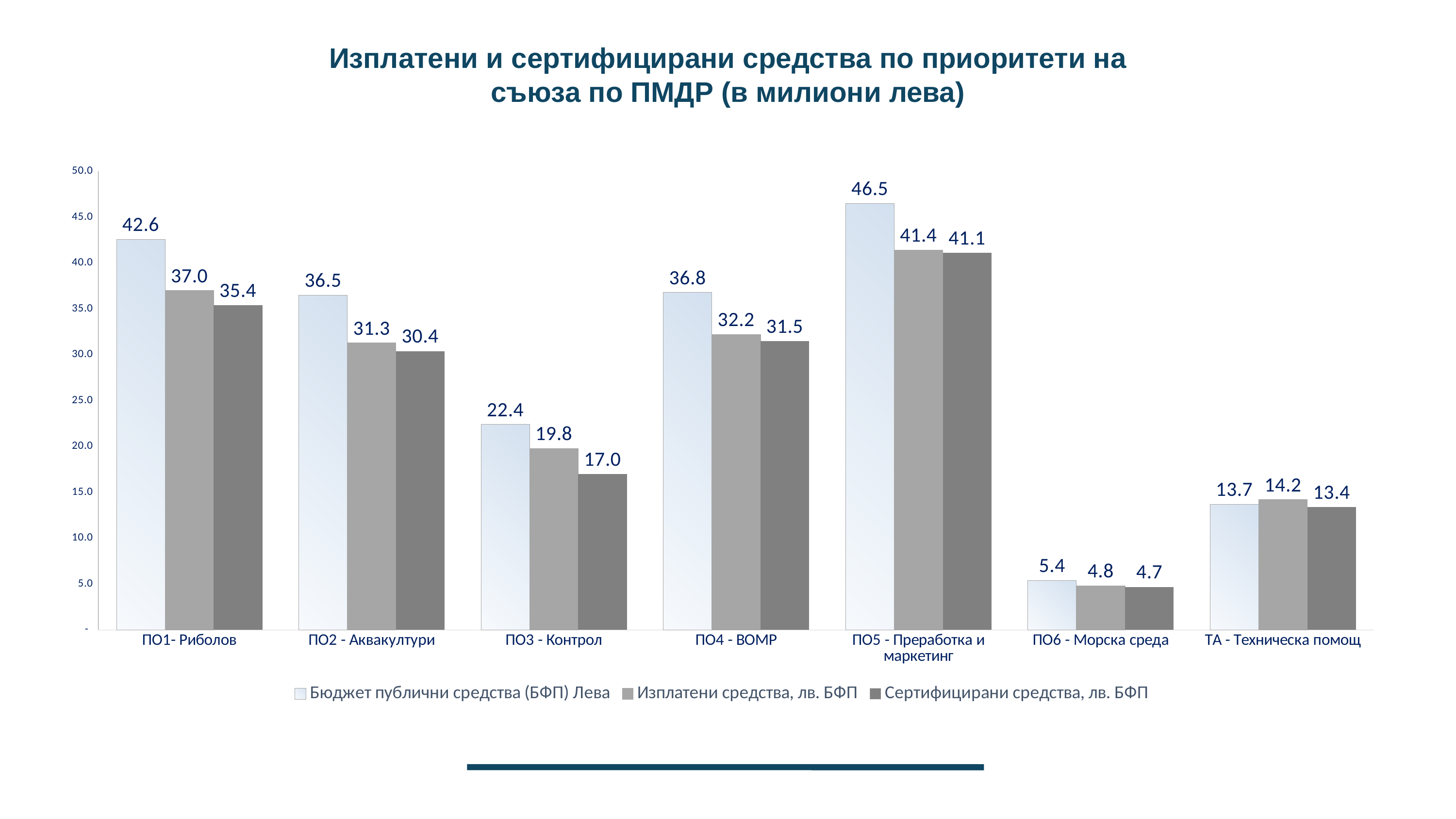

Изплатени и сертифицирани средства по приоритети на съюза по ПМДР (в милиони лева)

### Chart

| Category | Бюджет публични средства (БФП) Лева | Изплатени средства, лв. БФП | Сертифицирани средства, лв. БФП |
|---|---|---|---|
| ПО1- Риболов | 42.6 | 37.0 | 35.4 |
| ПО2 - Аквакултури | 36.5 | 31.3 | 30.4 |
| ПО3 - Контрол | 22.4 | 19.8 | 17.0 |
| ПО4 - ВОМР | 36.8 | 32.2 | 31.5 |
| ПО5 - Преработка и маркетинг | 46.5 | 41.4 | 41.1 |
| ПО6 - Морска среда | 5.4 | 4.8 | 4.7 |
| TA - Техническа помощ | 13.7 | 14.2 | 13.4 |